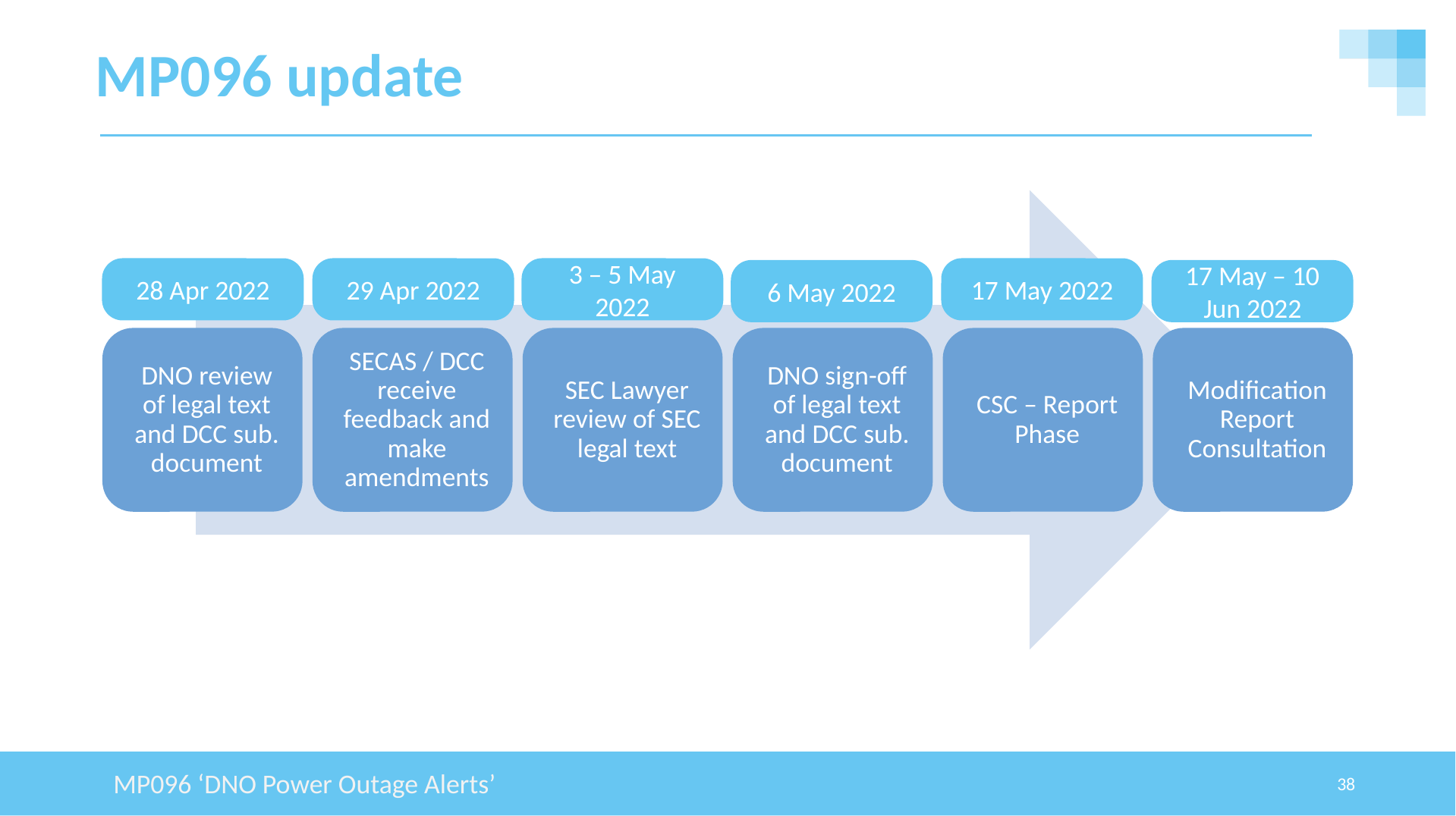

# MP096 update
DNO review of legal text and DCC sub. document
SECAS / DCC receive feedback and make amendments
SEC Lawyer review of SEC legal text
DNO sign-off of legal text and DCC sub. document
CSC – Report Phase
Modification Report Consultation
17 May 2022
28 Apr 2022
29 Apr 2022
3 – 5 May 2022
6 May 2022
17 May – 10 Jun 2022
MP096 ‘DNO Power Outage Alerts’
38